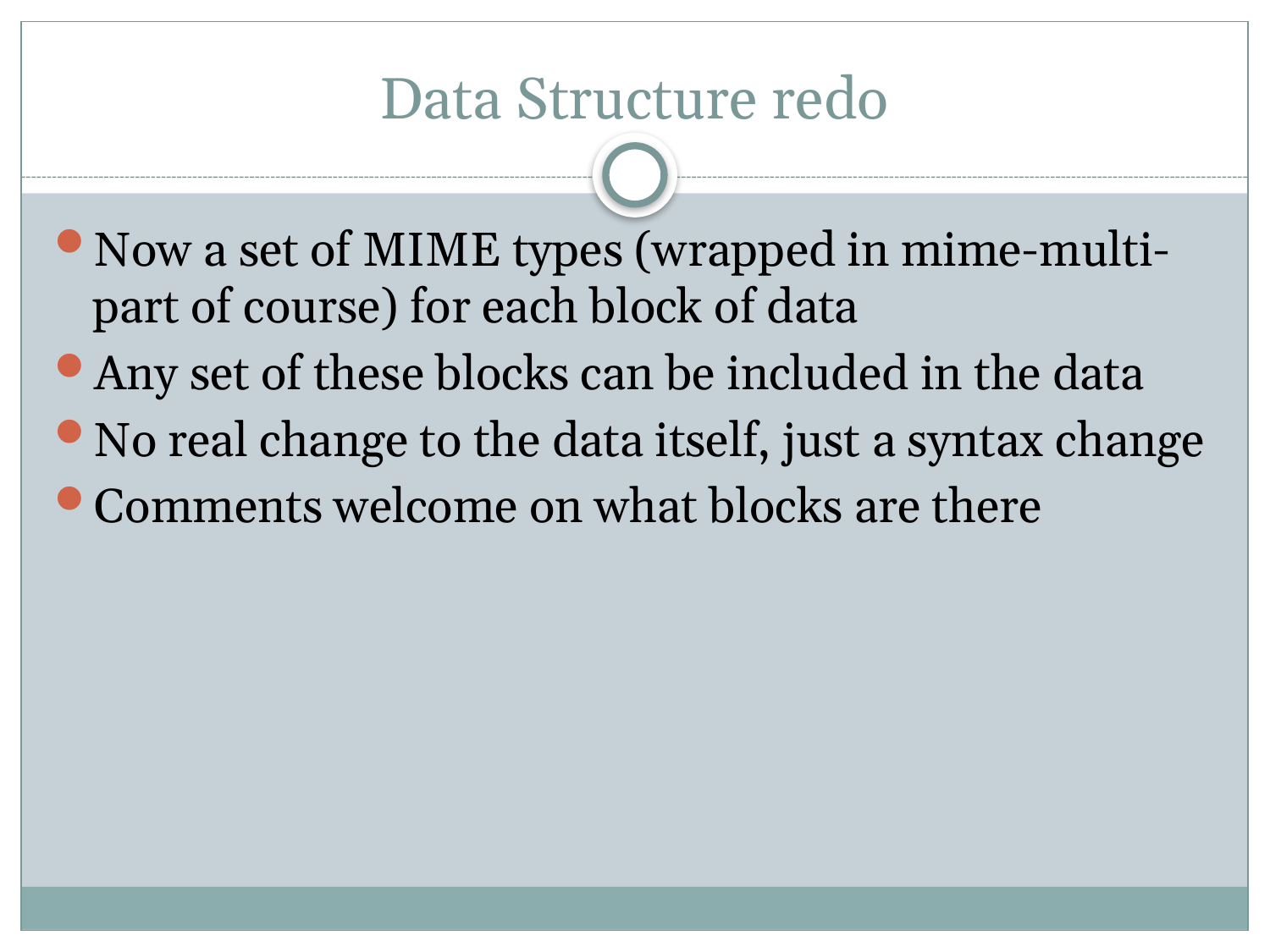

# Data Structure redo
Now a set of MIME types (wrapped in mime-multi-part of course) for each block of data
Any set of these blocks can be included in the data
No real change to the data itself, just a syntax change
Comments welcome on what blocks are there